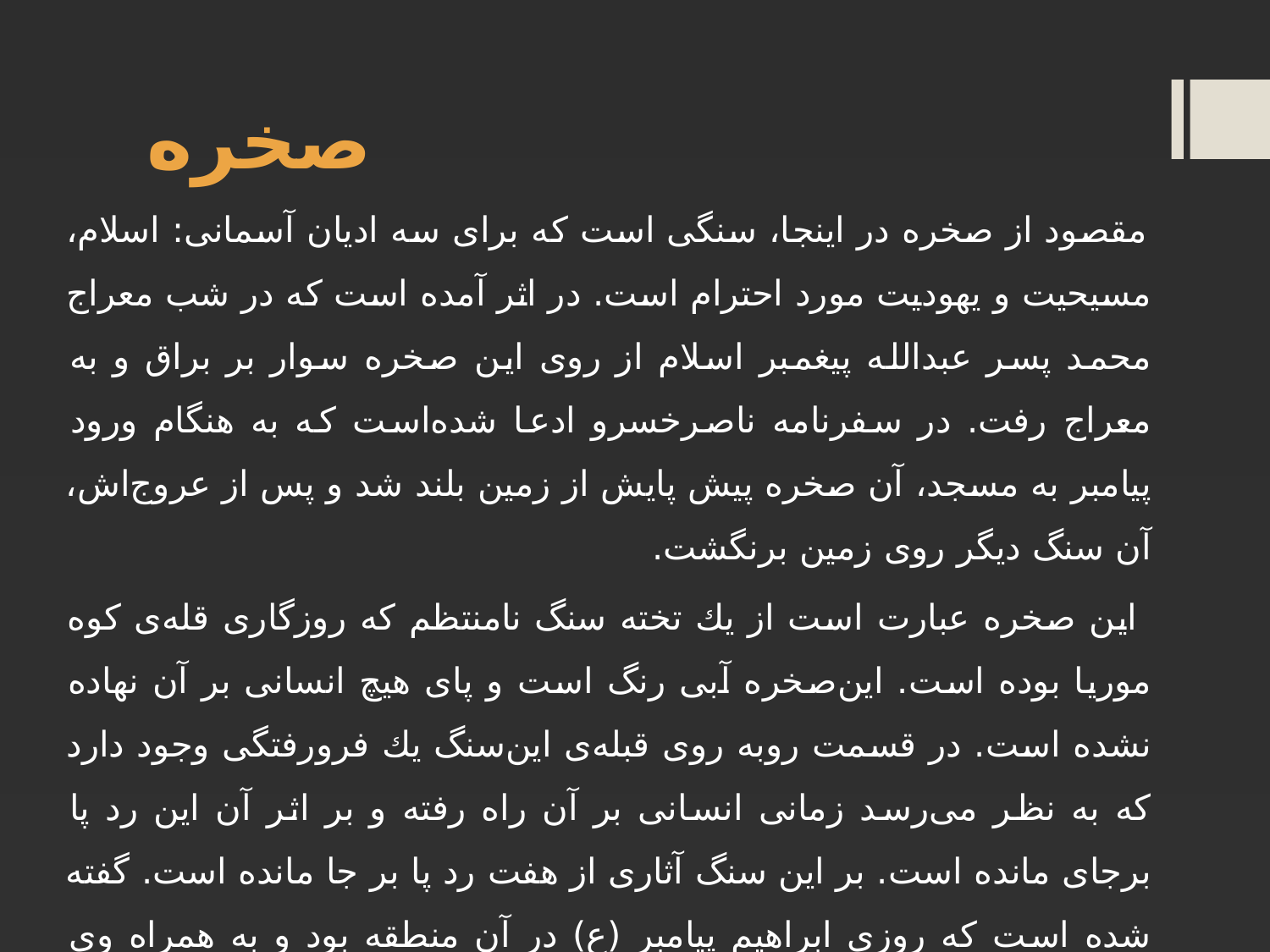

# صخره
   مقصود از صخره در اینجا، سنگی است که برای سه ادیان آسمانی: اسلام، مسیحیت و یهودیت مورد احترام است. در اثر آمده است که در شب معراج محمد پسر عبدالله پیغمبر اسلام از روی این صخره سوار بر براق و به معراج رفت. در سفرنامه ناصرخسرو ادعا شده‌است که به هنگام ورود پیامبر به مسجد، آن صخره پیش پایش از زمین بلند شد و پس از عروج‌اش، آن سنگ دیگر روی زمین برنگشت.
   این صخره‌ عبارت‌ است‌ از يك‌ تخته‌ سنگ‌ نامنتظم‌ كه‌ روزگارى‌ قله‌ى‌ كوه‌ موريا بوده‌ است‌. اين‌صخره‌ آبى‌ رنگ‌ است‌ و پاى‌ هيچ‌ انسانى‌ بر آن‌ نهاده‌ نشده‌ است‌. در قسمت‌ روبه‌ روى‌ قبله‌ى‌ اين‌سنگ‌ يك‌ فرورفتگى‌ وجود دارد كه‌ به‌ نظر مى‌رسد زمانى‌ انسانى‌ بر آن‌ راه‌ رفته‌ و بر اثر آن‌ اين‌ رد پا برجاى‌ مانده‌ است‌. بر اين‌ سنگ‌ آثارى‌ از هفت‌ رد پا بر جا مانده‌ است‌. گفته‌ شده‌ است‌ كه‌ روزى ‌ابراهيم‌ پيامبر (ع‌) در آن‌ منطقه‌ بود و به‌ همراه‌ وى‌ فرزند خردسالش‌ اسماعيل‌ نيز بود كه‌ اسماعيل ‌در آن‌ هنگام‌ بر آن‌ سنگ‌ راه‌ رفت‌، و اين‌ رد پاهاى‌ اوست‌.